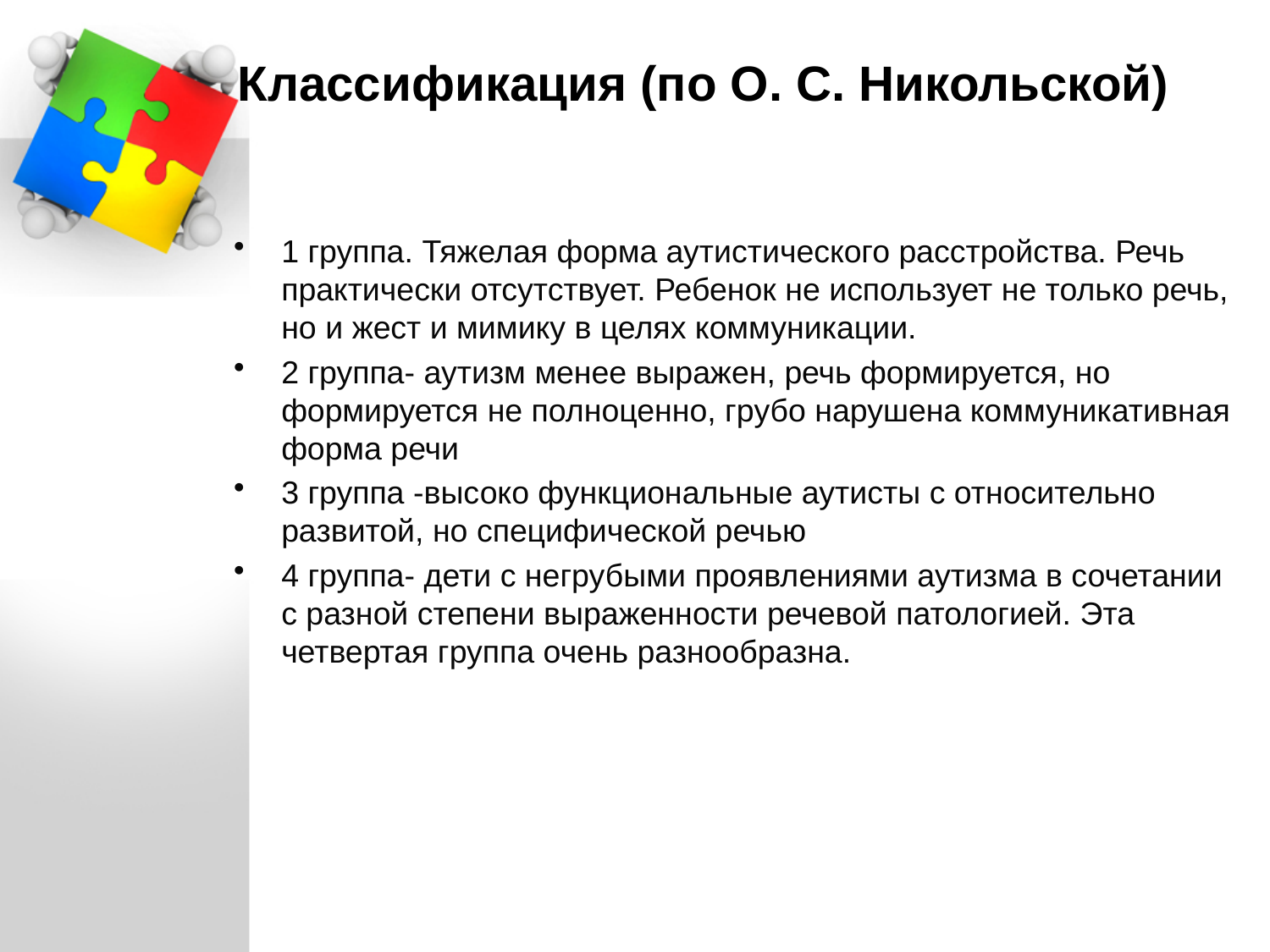

# Классификация (по О. С. Никольской)

1 группа. Тяжелая форма аутистического расстройства. Речь практически отсутствует. Ребенок не использует не только речь, но и жест и мимику в целях коммуникации.
2 группа- аутизм менее выражен, речь формируется, но формируется не полноценно, грубо нарушена коммуникативная форма речи
3 группа -высоко функциональные аутисты с относительно развитой, но специфической речью
4 группа- дети с негрубыми проявлениями аутизма в сочетании с разной степени выраженности речевой патологией. Эта четвертая группа очень разнообразна.